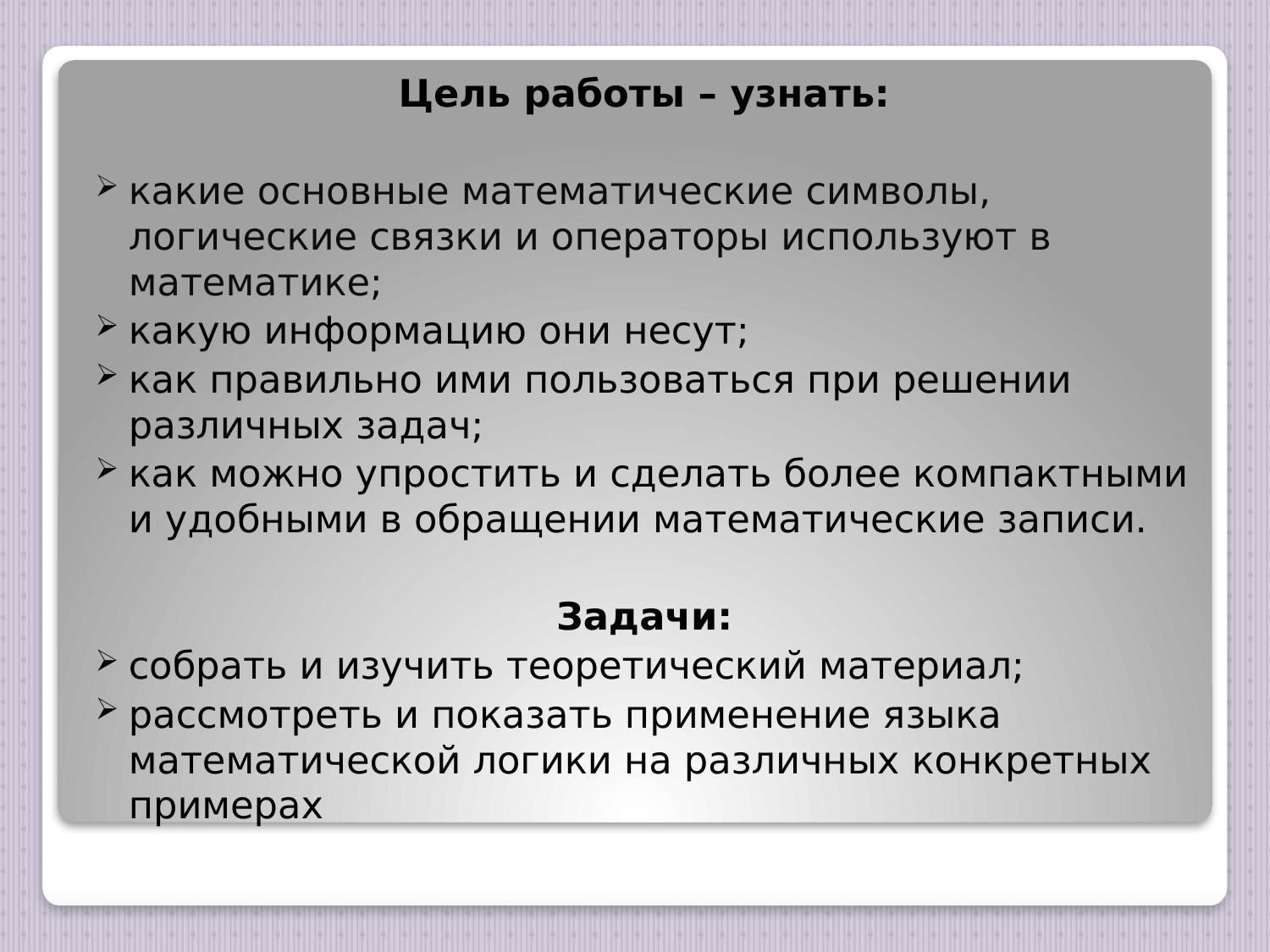

Цель работы – узнать:

какие основные математические символы, логические связки и операторы используют в математике;
какую информацию они несут;
как правильно ими пользоваться при решении  различных задач;
как можно упростить и сделать более компактными и удобными в обращении математические записи.

Задачи:
собрать и изучить теоретический материал;
рассмотреть и показать применение языка математической логики на различных конкретных примерах